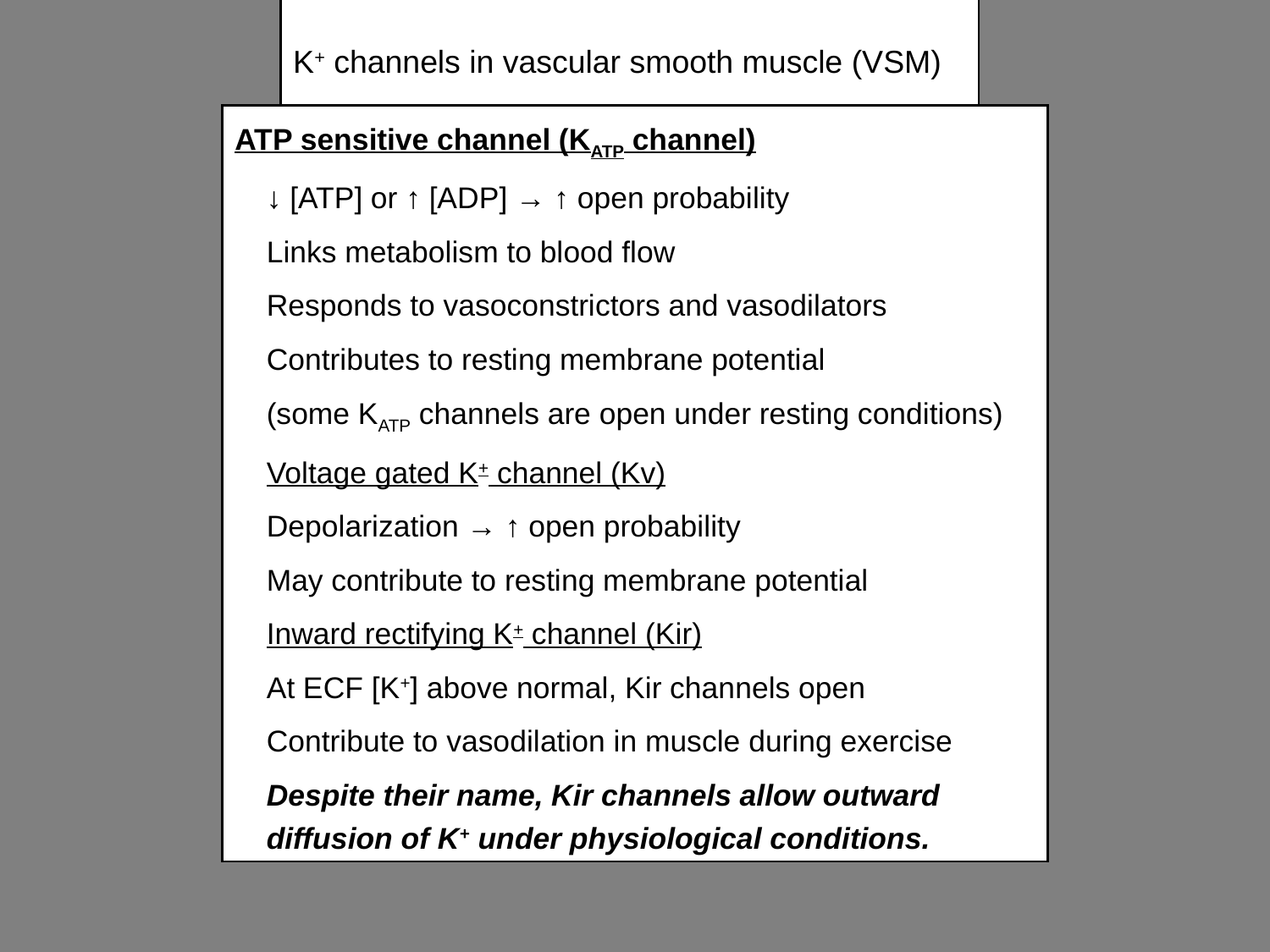

# K+ channels in vascular smooth muscle (VSM)
ATP sensitive channel (KATP channel)
↓ [ATP] or ↑ [ADP] → ↑ open probability
Links metabolism to blood flow
Responds to vasoconstrictors and vasodilators
Contributes to resting membrane potential
(some KATP channels are open under resting conditions)
Voltage gated K+ channel (Kv)
Depolarization → ↑ open probability
May contribute to resting membrane potential
Inward rectifying K+ channel (Kir)
At ECF [K+] above normal, Kir channels open
Contribute to vasodilation in muscle during exercise
Despite their name, Kir channels allow outward diffusion of K+ under physiological conditions.